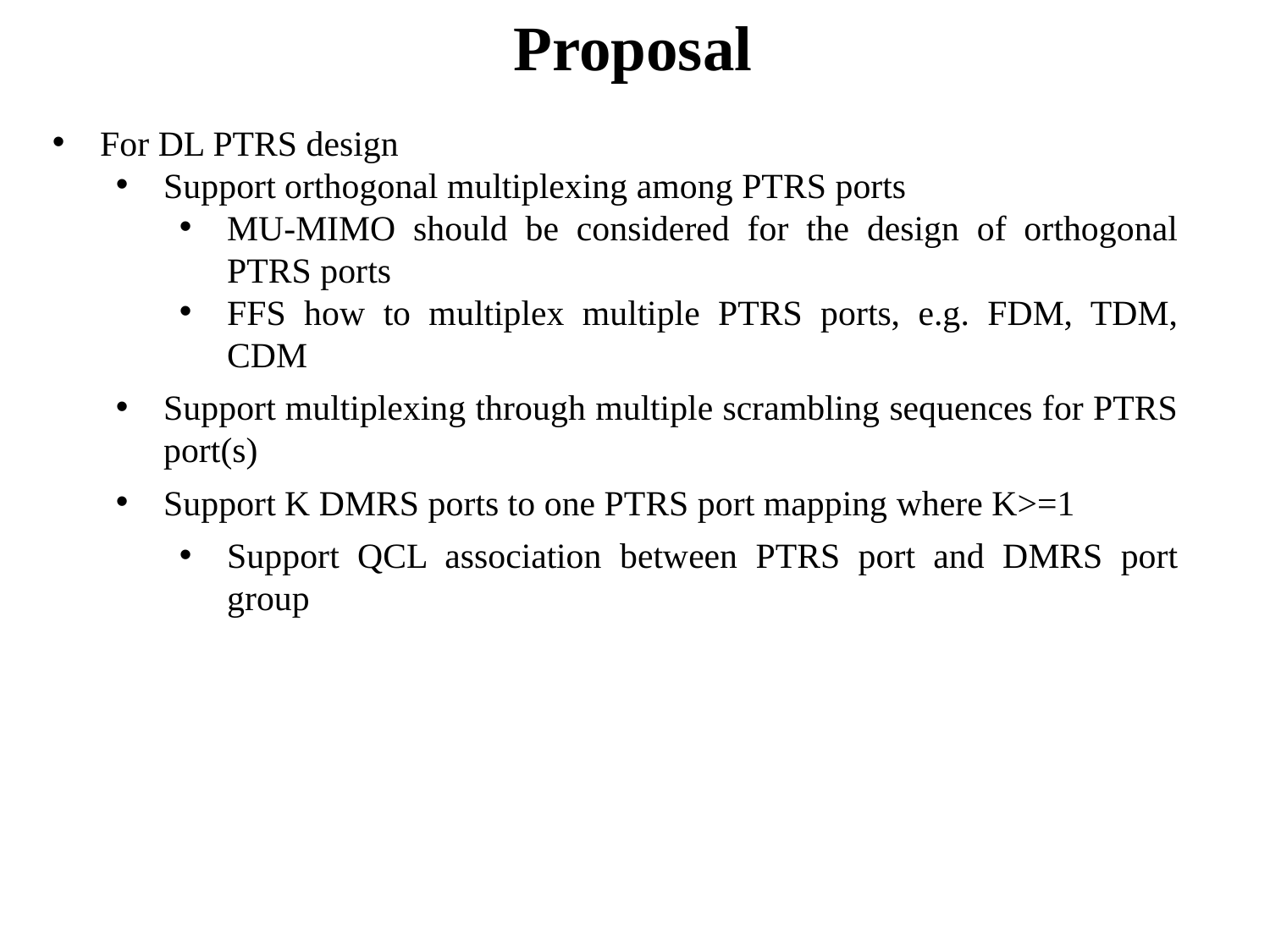

# Proposal
For DL PTRS design
Support orthogonal multiplexing among PTRS ports
MU-MIMO should be considered for the design of orthogonal PTRS ports
FFS how to multiplex multiple PTRS ports, e.g. FDM, TDM, CDM
Support multiplexing through multiple scrambling sequences for PTRS port(s)
Support K DMRS ports to one PTRS port mapping where K>=1
Support QCL association between PTRS port and DMRS port group